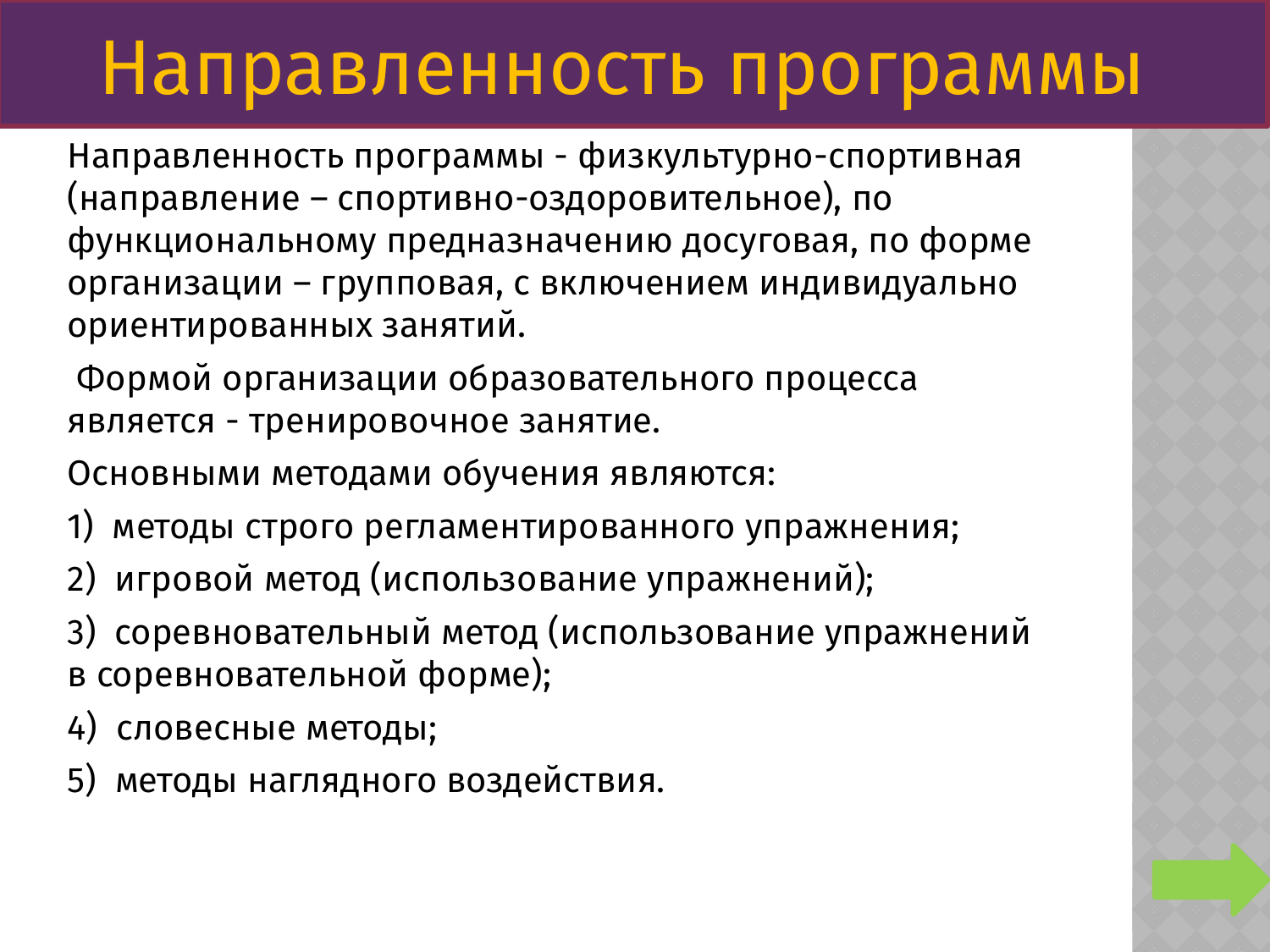

Направленность программы
Направленность программы - физкультурно-спортивная (направление – спортивно-оздоровительное), по функциональному предназначению досуговая, по форме организации – групповая, с включением индивидуально ориентированных занятий.
 Формой организации образовательного процесса является - тренировочное занятие.
Основными методами обучения являются:
1)  методы строго регламентированного упражнения;
2)  игровой метод (использование упражнений);
3)  соревновательный метод (использование упражнений в соревновательной форме);
4)  словесные методы;
5)  методы наглядного воздействия.